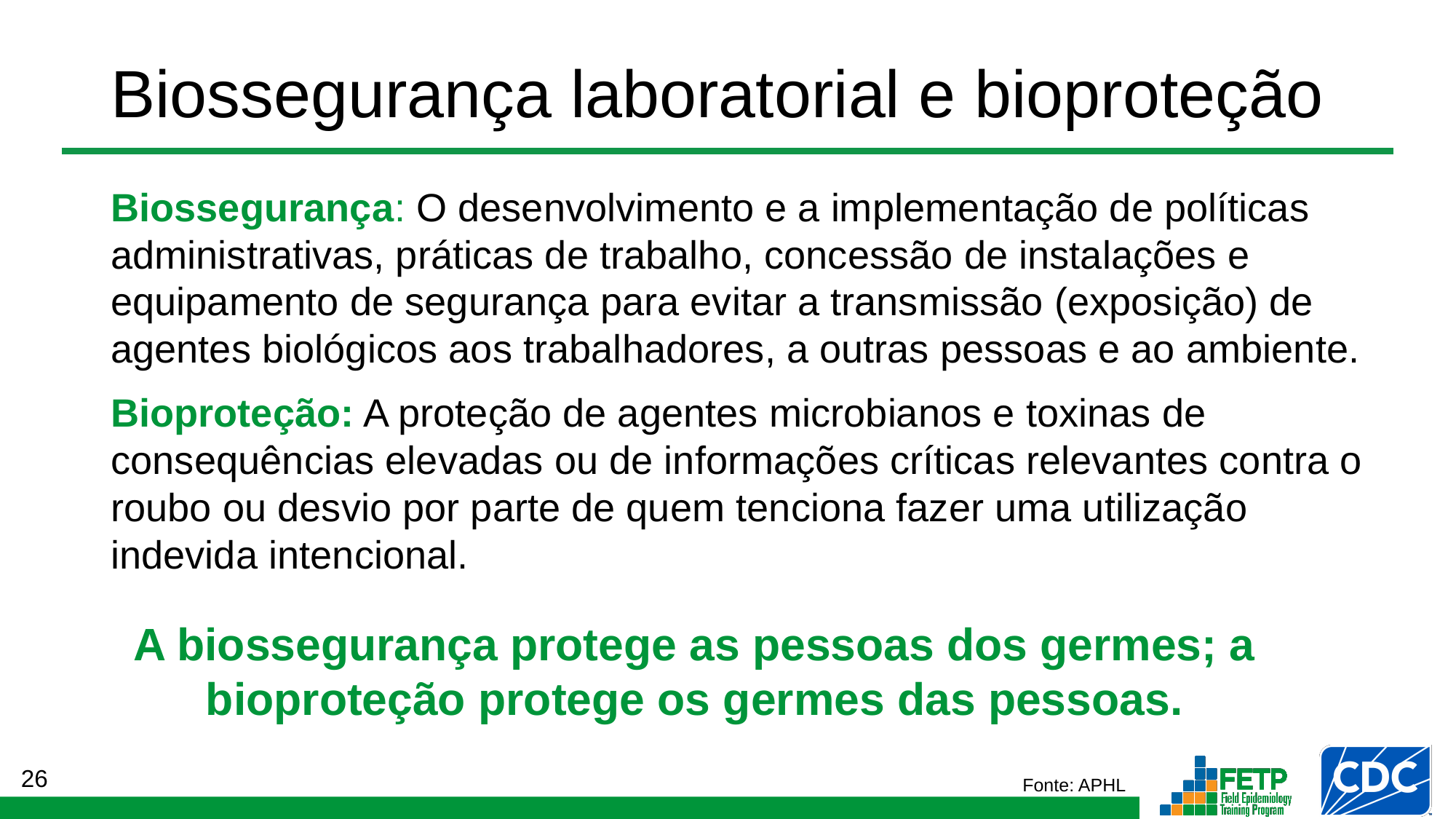

# Biossegurança laboratorial e bioproteção
Biossegurança: O desenvolvimento e a implementação de políticas administrativas, práticas de trabalho, concessão de instalações e equipamento de segurança para evitar a transmissão (exposição) de agentes biológicos aos trabalhadores, a outras pessoas e ao ambiente.
Bioproteção: A proteção de agentes microbianos e toxinas de consequências elevadas ou de informações críticas relevantes contra o roubo ou desvio por parte de quem tenciona fazer uma utilização indevida intencional.

A biossegurança protege as pessoas dos germes; a bioproteção protege os germes das pessoas.
Fonte: APHL